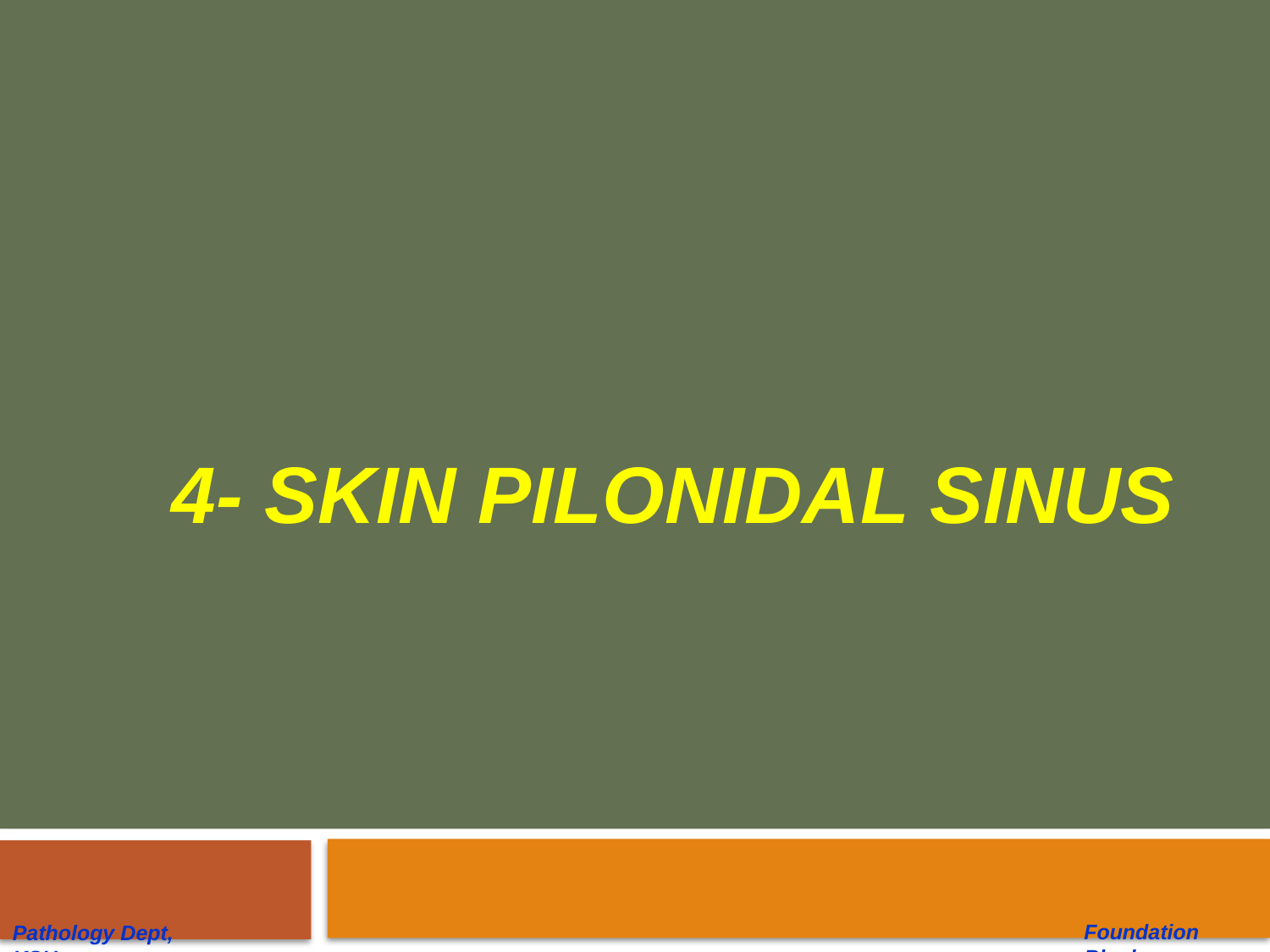

# 4- Skin Pilonidal Sinus
Foundation Block
Pathology Dept, KSU